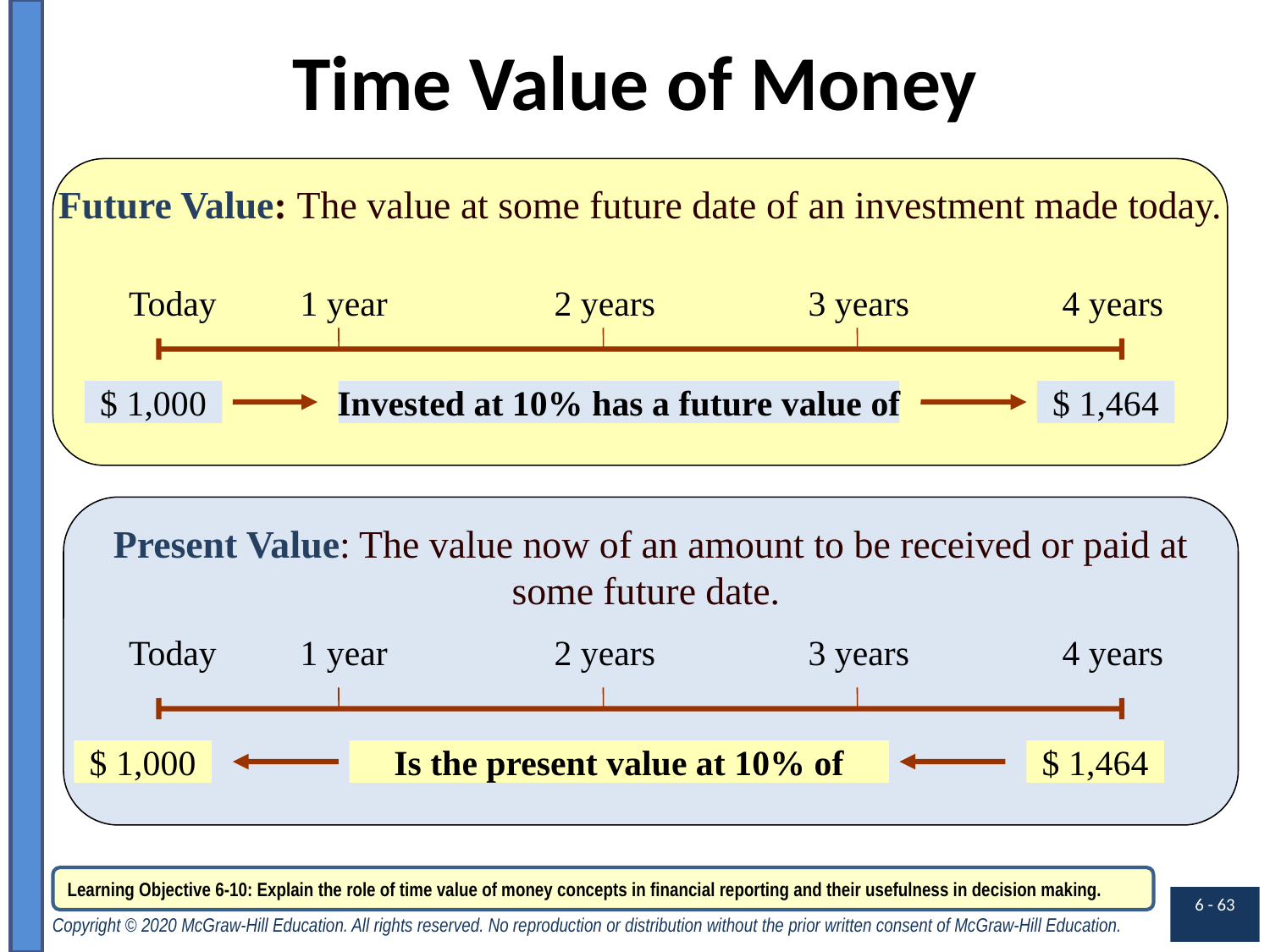

# Time Value of Money
 Future Value: The value at some future date of an investment made today.
Today	     1 year	     2 years	     3 years	     4 years

$ 1,000
Invested at 10% has a future value of
$ 1,464

Present Value: The value now of an amount to be received or paid at some future date.
Today	     1 year	     2 years	     3 years	     4 years

$ 1,000
Is the present value at 10% of
$ 1,464

Learning Objective 6-10: Explain the role of time value of money concepts in financial reporting and their usefulness in decision making.